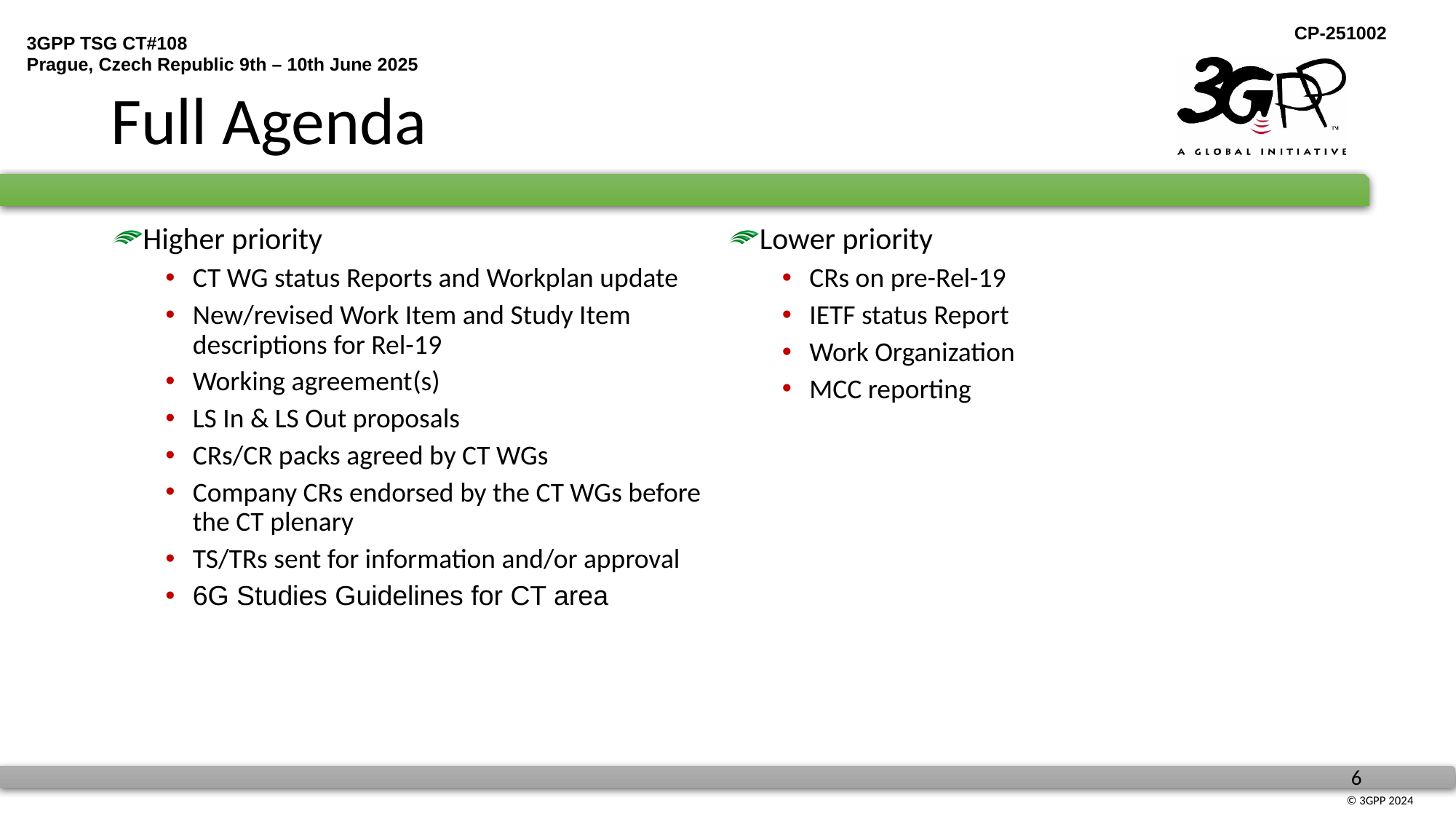

# Full Agenda
Higher priority
CT WG status Reports and Workplan update
New/revised Work Item and Study Item descriptions for Rel-19
Working agreement(s)
LS In & LS Out proposals
CRs/CR packs agreed by CT WGs
Company CRs endorsed by the CT WGs before the CT plenary
TS/TRs sent for information and/or approval
6G Studies Guidelines for CT area

Lower priority
CRs on pre-Rel-19
IETF status Report
Work Organization
MCC reporting